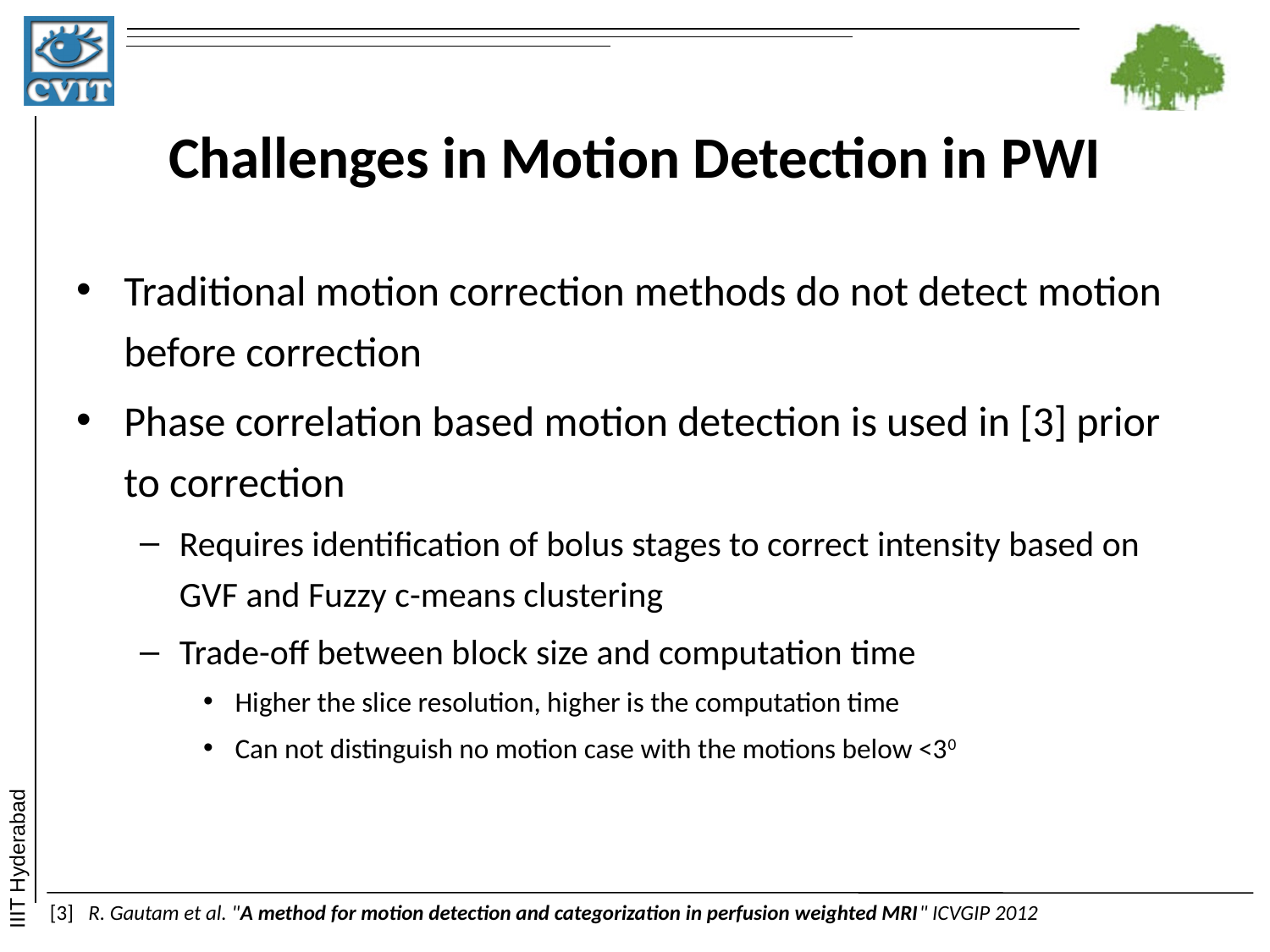

# Challenges in Motion Detection in PWI
Traditional motion correction methods do not detect motion before correction
Phase correlation based motion detection is used in [3] prior to correction
Requires identification of bolus stages to correct intensity based on GVF and Fuzzy c-means clustering
Trade-off between block size and computation time
Higher the slice resolution, higher is the computation time
Can not distinguish no motion case with the motions below <30
[3]   R. Gautam et al. "A method for motion detection and categorization in perfusion weighted MRI" ICVGIP 2012